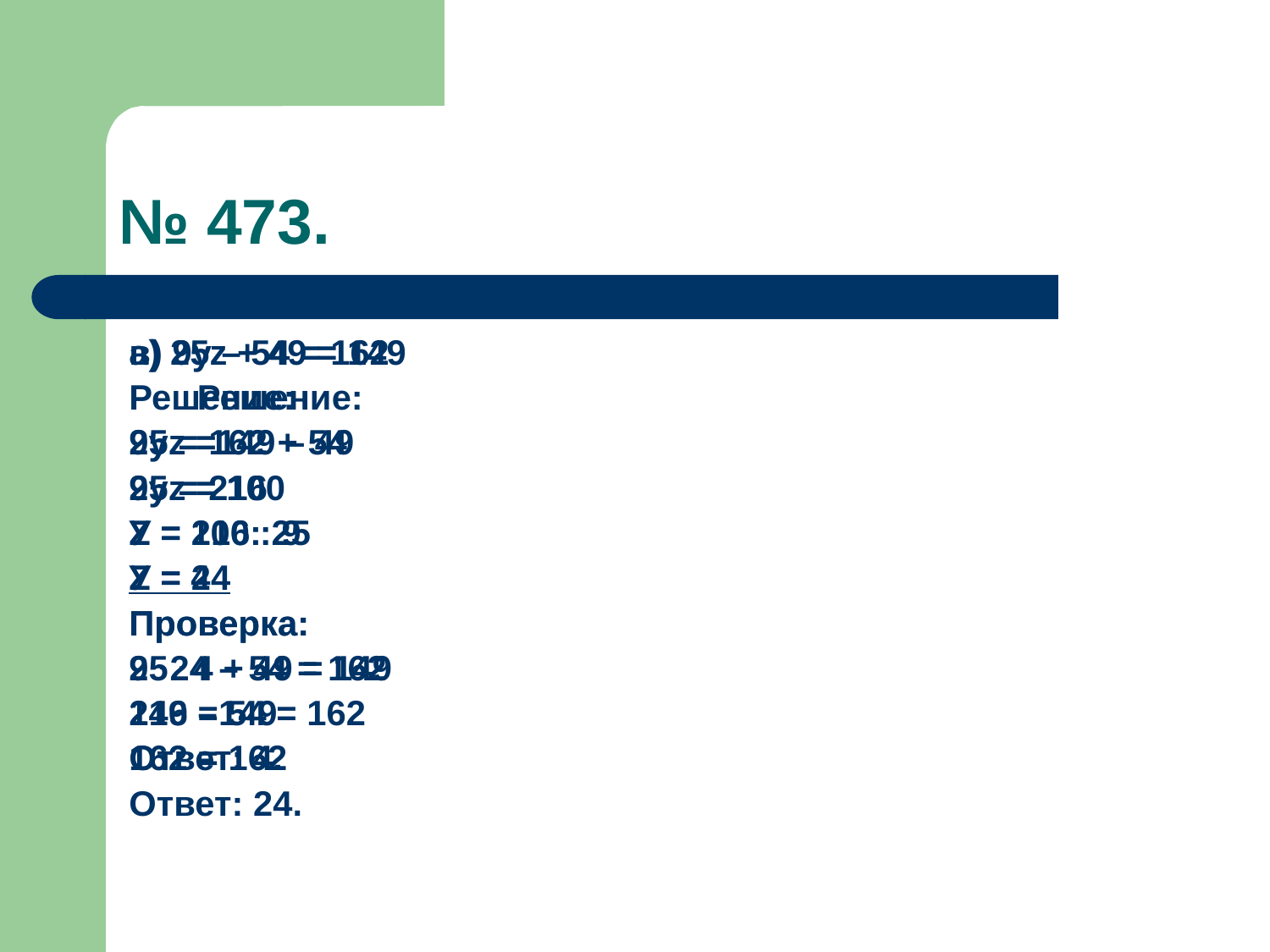

# № 473.
а) 25z + 49 = 149
       Решение:
25z =149 – 49
25z = 100
Z = 100: 25
Z = 4
Проверка:
25 . 4 + 49 = 149
149 =149
Ответ: 4.

в) 9у – 54 = 162
Решение:
9у = 162 + 54
9у = 216
У = 216 : 9
У = 24
Проверка:
9 . 24 – 54 = 162
216 – 54 = 162
162 = 162
Ответ: 24.